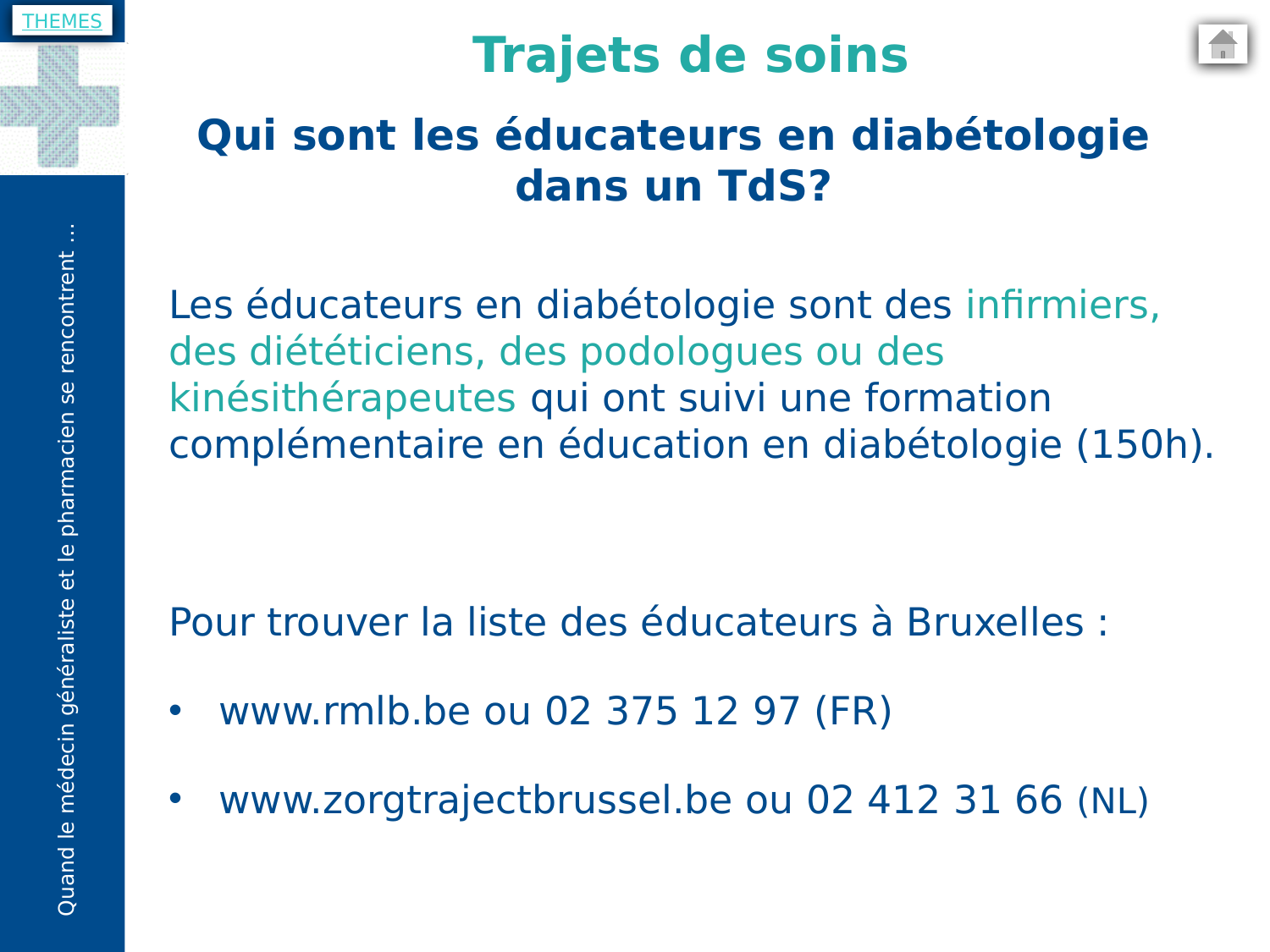

THEMES
Trajets de soins

Qui sont les éducateurs en diabétologie
dans un TdS?
Les éducateurs en diabétologie sont des infirmiers, des diététiciens, des podologues ou des kinésithérapeutes qui ont suivi une formation complémentaire en éducation en diabétologie (150h).

Pour trouver la liste des éducateurs à Bruxelles :
www.rmlb.be ou 02 375 12 97 (FR)
www.zorgtrajectbrussel.be ou 02 412 31 66 (NL)